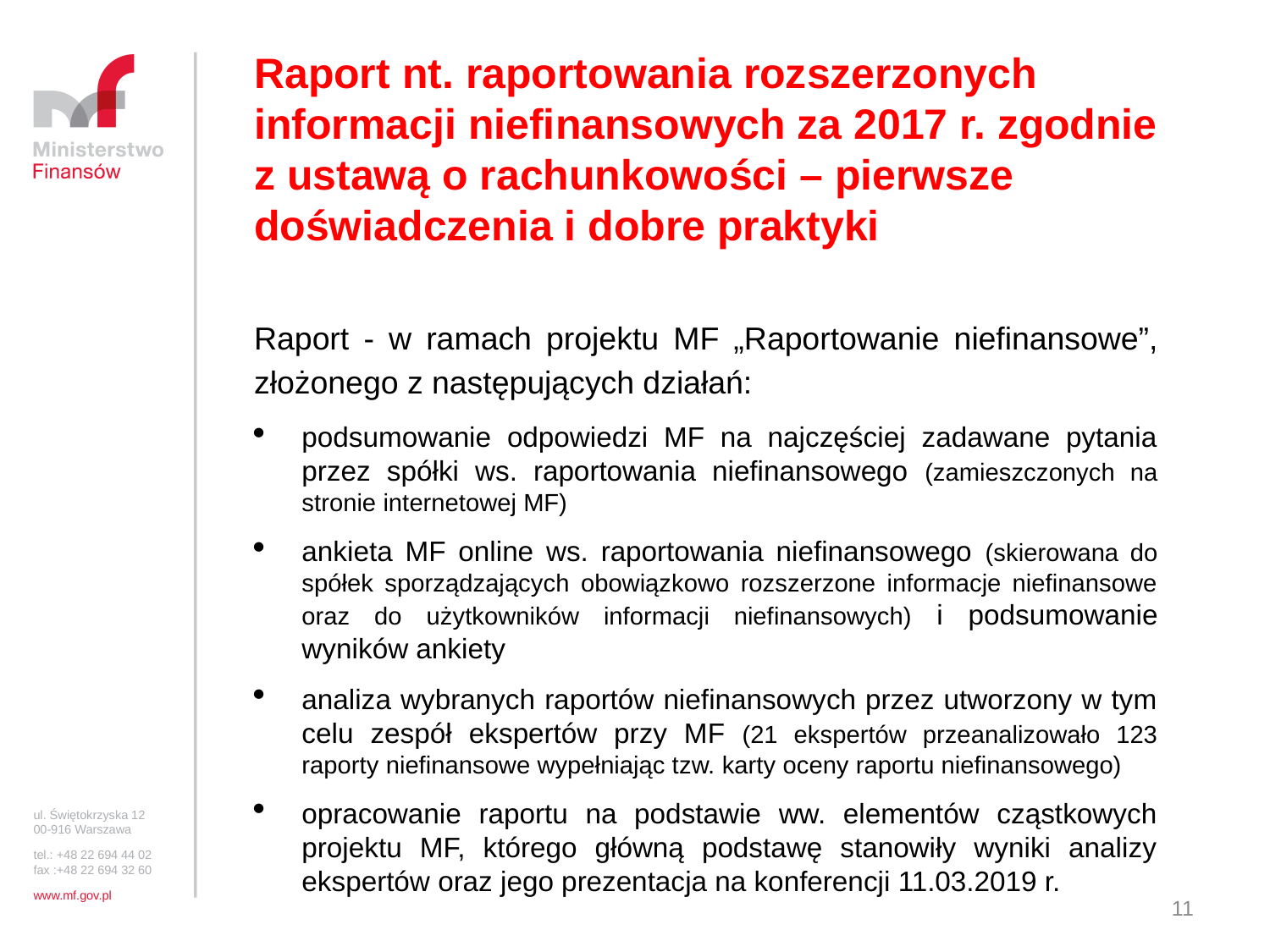

Raport nt. raportowania rozszerzonych informacji niefinansowych za 2017 r. zgodnie z ustawą o rachunkowości – pierwsze doświadczenia i dobre praktyki
Raport - w ramach projektu MF „Raportowanie niefinansowe”, złożonego z następujących działań:

podsumowanie odpowiedzi MF na najczęściej zadawane pytania przez spółki ws. raportowania niefinansowego (zamieszczonych na stronie internetowej MF)

ankieta MF online ws. raportowania niefinansowego (skierowana do spółek sporządzających obowiązkowo rozszerzone informacje niefinansowe oraz do użytkowników informacji niefinansowych) i podsumowanie wyników ankiety

analiza wybranych raportów niefinansowych przez utworzony w tym celu zespół ekspertów przy MF (21 ekspertów przeanalizowało 123 raporty niefinansowe wypełniając tzw. karty oceny raportu niefinansowego)

opracowanie raportu na podstawie ww. elementów cząstkowych projektu MF, którego główną podstawę stanowiły wyniki analizy ekspertów oraz jego prezentacja na konferencji 11.03.2019 r.
ul. Świętokrzyska 12
00-916 Warszawa

tel.: +48 22 694 44 02
fax :+48 22 694 32 60

www.mf.gov.pl
11